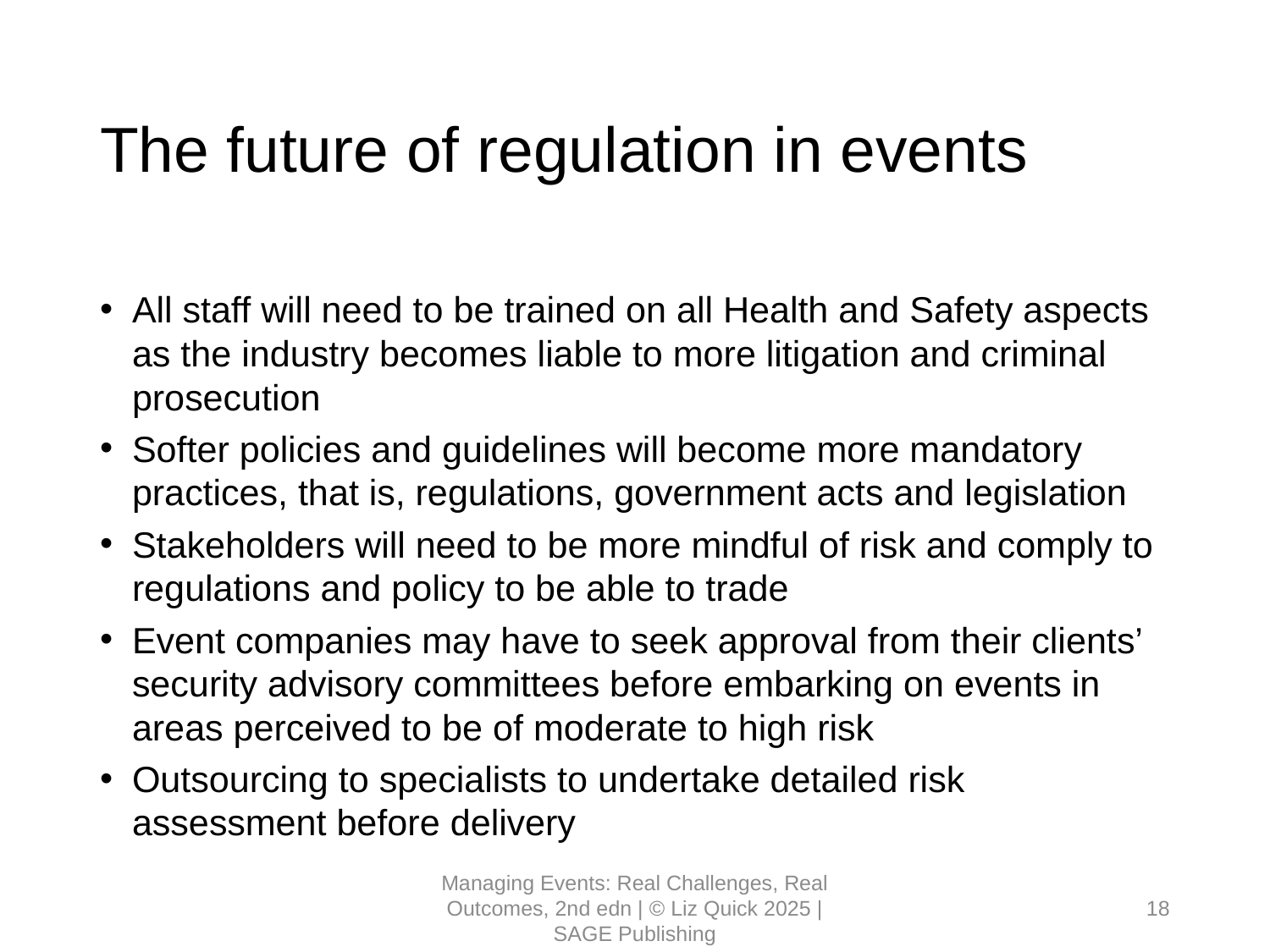

# The future of regulation in events
All staff will need to be trained on all Health and Safety aspects as the industry becomes liable to more litigation and criminal prosecution
Softer policies and guidelines will become more mandatory practices, that is, regulations, government acts and legislation
Stakeholders will need to be more mindful of risk and comply to regulations and policy to be able to trade
Event companies may have to seek approval from their clients’ security advisory committees before embarking on events in areas perceived to be of moderate to high risk
Outsourcing to specialists to undertake detailed risk assessment before delivery
Managing Events: Real Challenges, Real Outcomes, 2nd edn | © Liz Quick 2025 | SAGE Publishing
18